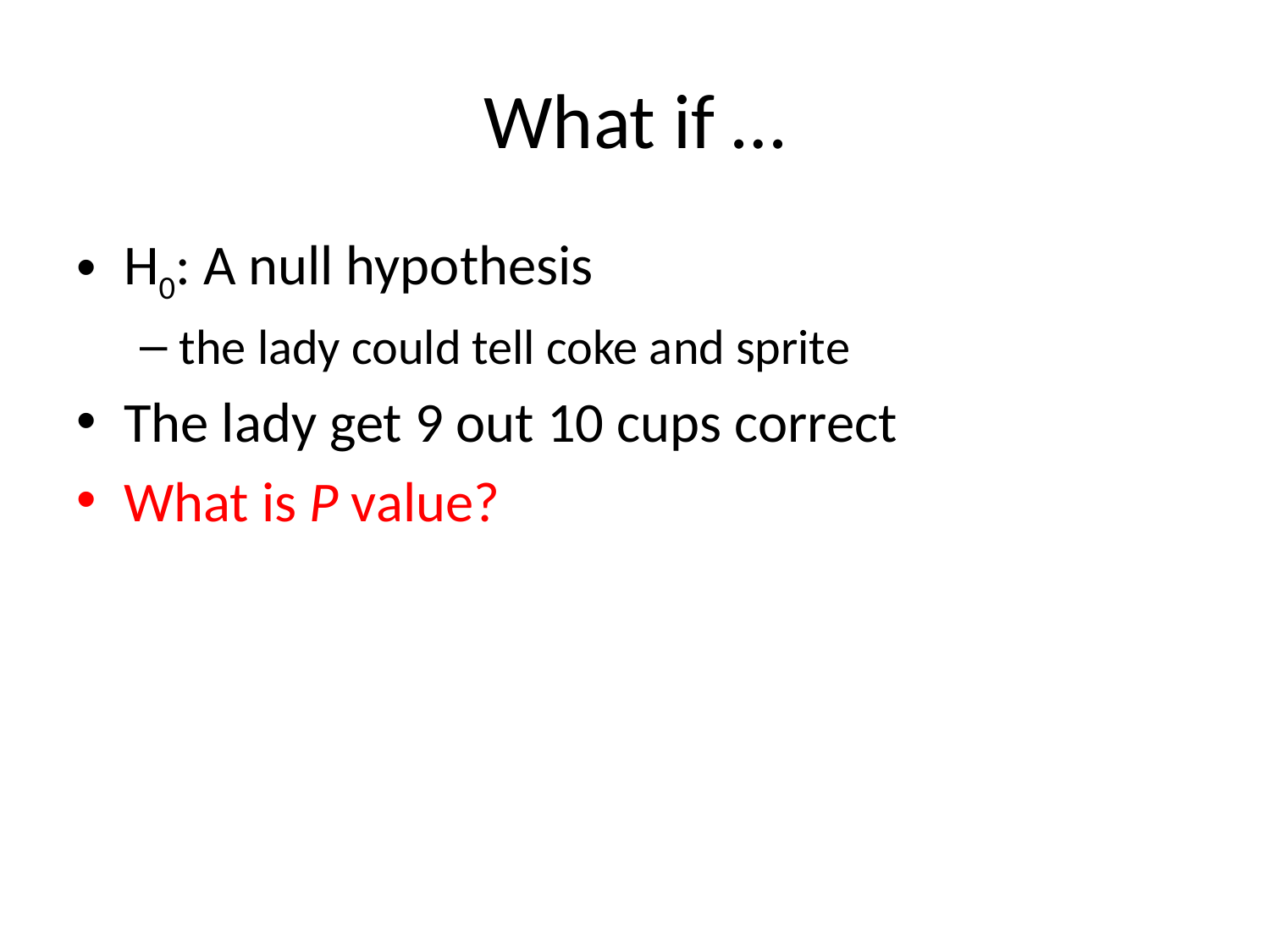

# What if …
H0: A null hypothesis
the lady could tell coke and sprite
The lady get 9 out 10 cups correct
What is P value?